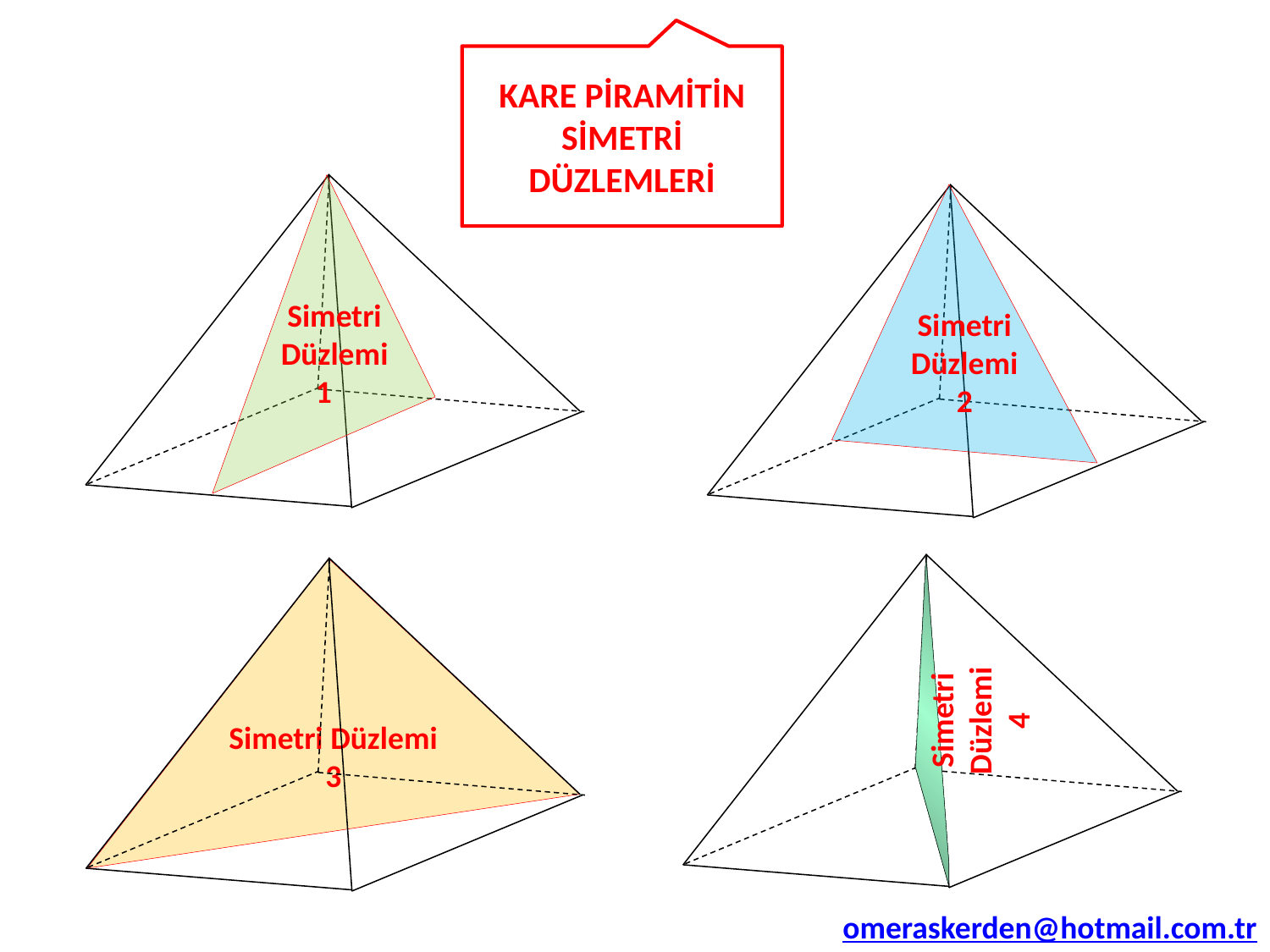

KARE PİRAMİTİN SİMETRİ DÜZLEMLERİ

   Simetri
   Düzlemi
1

Simetri
Düzlemi
2

Simetri
Düzlemi
4

Simetri Düzlemi
3
omeraskerden@hotmail.com.tr